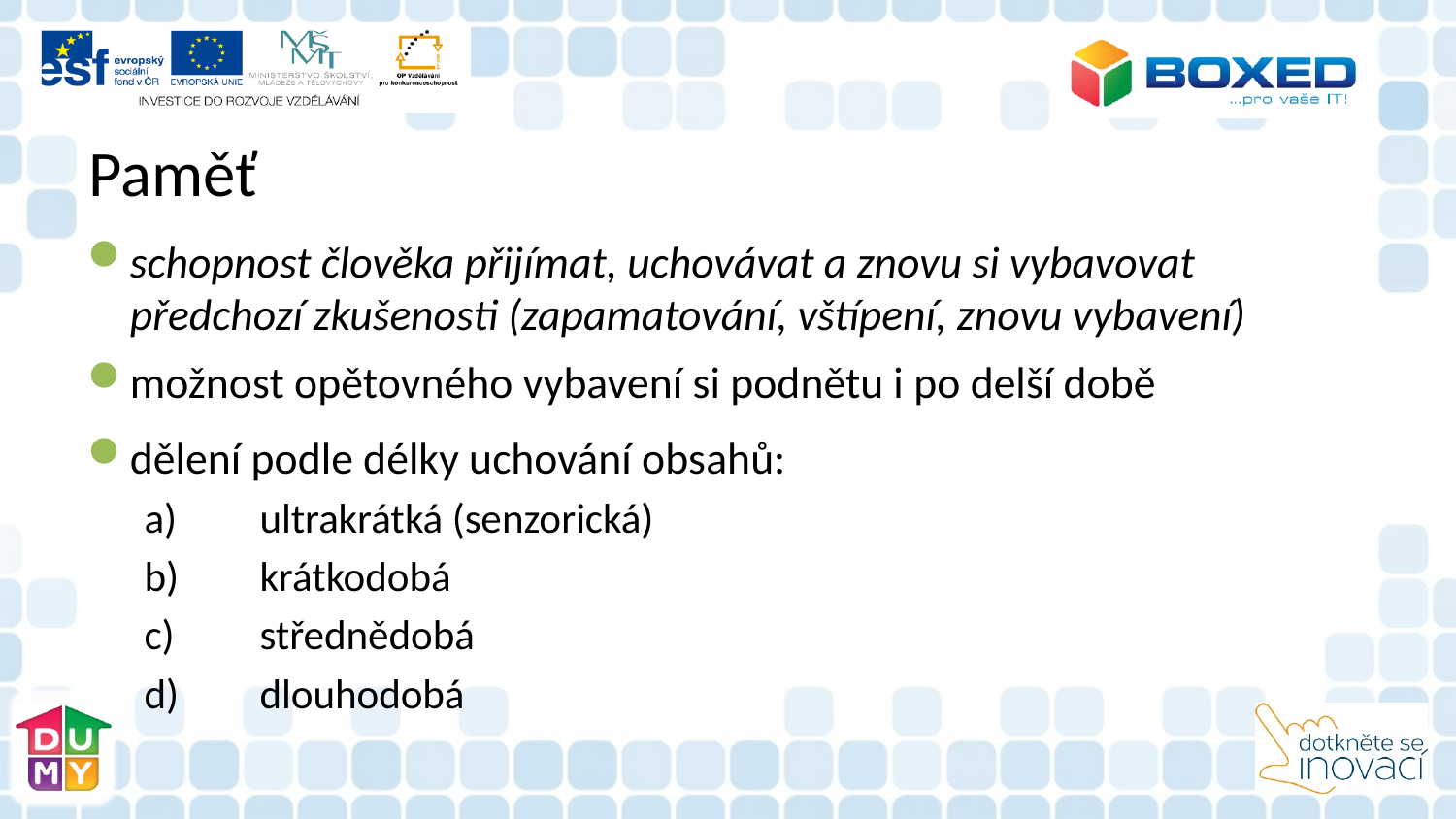

# Paměť
schopnost člověka přijímat, uchovávat a znovu si vybavovat předchozí zkušenosti (zapamatování, vštípení, znovu vybavení)
možnost opětovného vybavení si podnětu i po delší době
dělení podle délky uchování obsahů:
ultrakrátká (senzorická)
krátkodobá
střednědobá
dlouhodobá